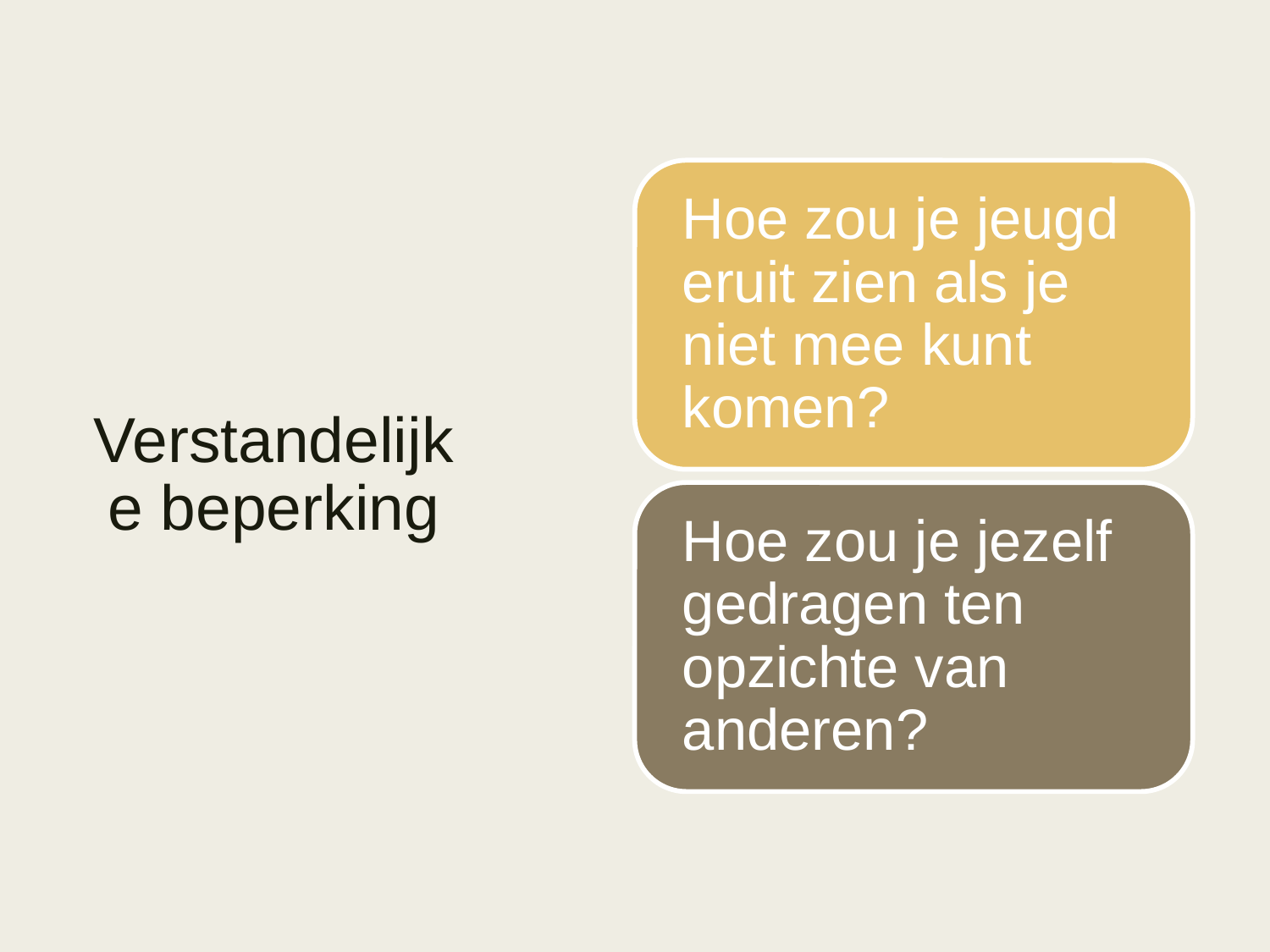

# Verstandelijke beperking
Hoe zou je jeugd eruit zien als je niet mee kunt komen?
Hoe zou je jezelf gedragen ten opzichte van anderen?